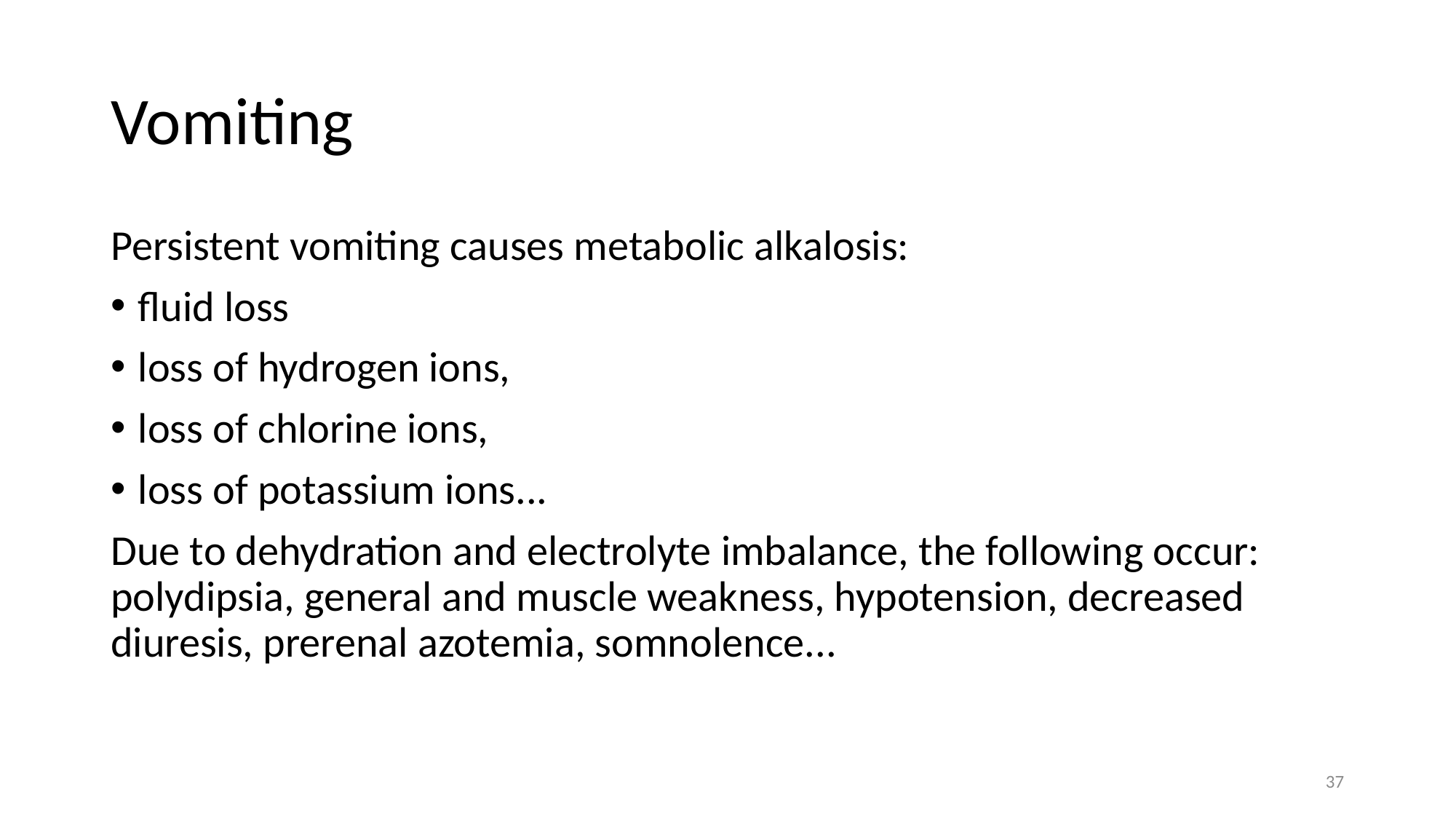

# Vomiting
Persistent vomiting causes metabolic alkalosis:
fluid loss
loss of hydrogen ions,
loss of chlorine ions,
loss of potassium ions...
Due to dehydration and electrolyte imbalance, the following occur: polydipsia, general and muscle weakness, hypotension, decreased diuresis, prerenal azotemia, somnolence...
37